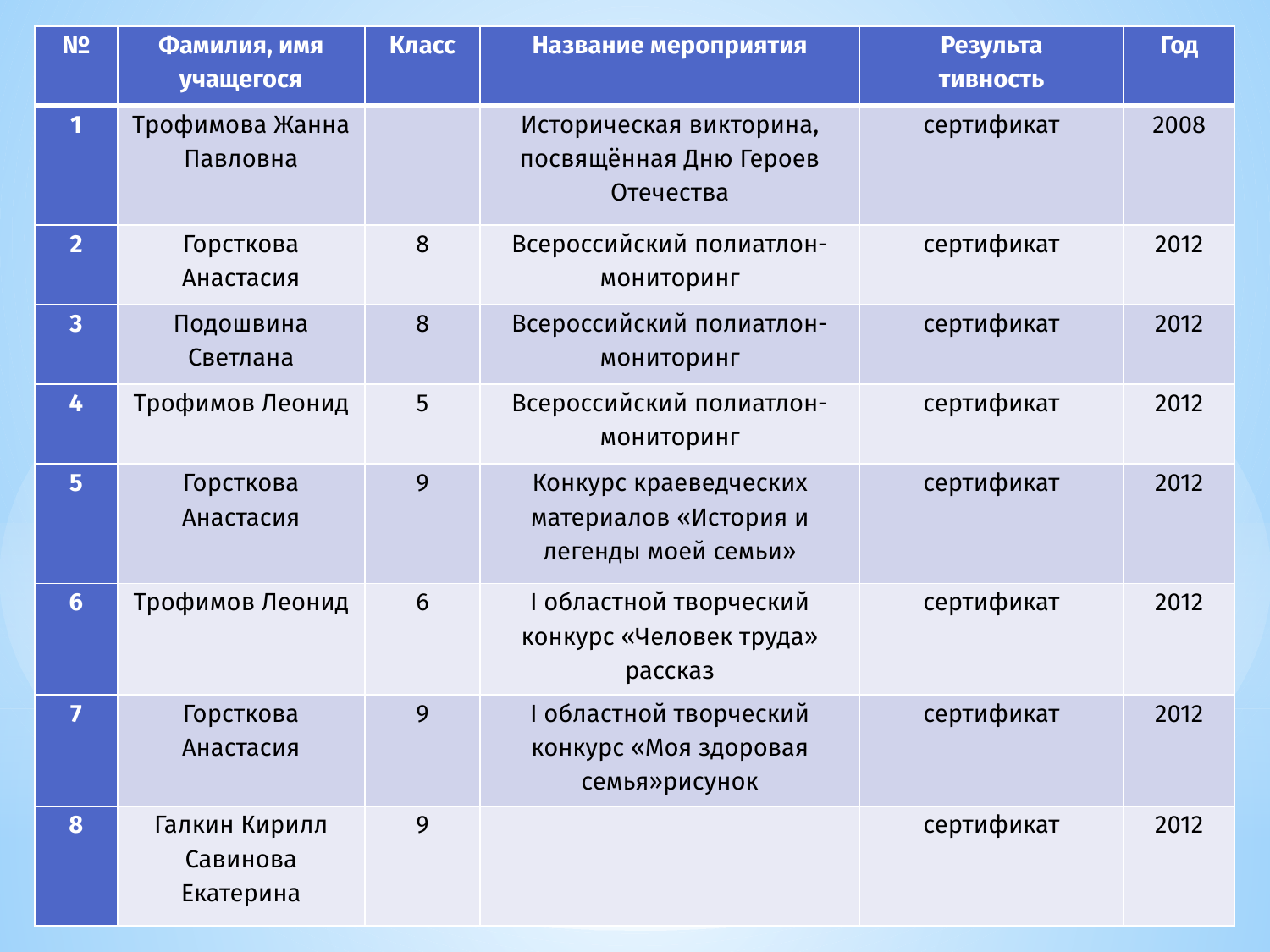

| № | Фамилия, имя учащегося | Класс | Название мероприятия | Результа тивность | Год |
| --- | --- | --- | --- | --- | --- |
| 1 | Трофимова Жанна Павловна |  | Историческая викторина, посвящённая Дню Героев Отечества | сертификат | 2008 |
| 2 | Горсткова Анастасия | 8 | Всероссийский полиатлон-мониторинг | сертификат | 2012 |
| 3 | Подошвина Светлана | 8 | Всероссийский полиатлон-мониторинг | сертификат | 2012 |
| 4 | Трофимов Леонид | 5 | Всероссийский полиатлон-мониторинг | сертификат | 2012 |
| 5 | Горсткова Анастасия | 9 | Конкурс краеведческих материалов «История и легенды моей семьи» | сертификат | 2012 |
| 6 | Трофимов Леонид | 6 | I областной творческий конкурс «Человек труда» рассказ | сертификат | 2012 |
| 7 | Горсткова Анастасия | 9 | I областной творческий конкурс «Моя здоровая семья»рисунок | сертификат | 2012 |
| 8 | Галкин Кирилл Савинова Екатерина | 9 |  | сертификат | 2012 |